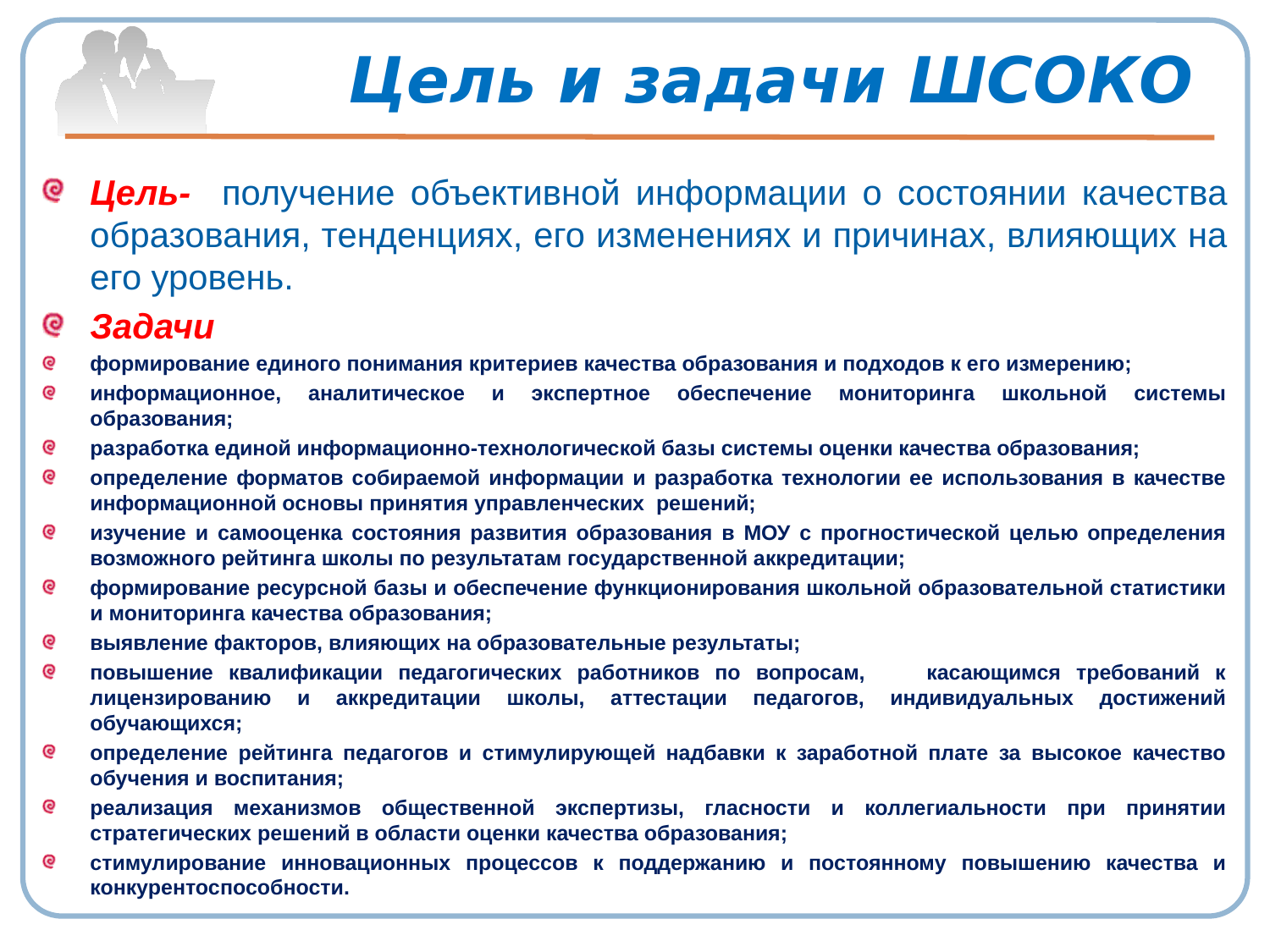

# Цель и задачи ШСОКО
Цель-  получение объективной информации о состоянии качества образования, тенденциях, его изменениях и причинах, влияющих на его уровень.
Задачи
формирование единого понимания критериев качества образования и подходов к его измерению;
информационное, аналитическое и экспертное обеспечение мониторинга школьной системы образования;
разработка единой информационно-технологической базы системы оценки качества образования;
определение форматов собираемой информации и разработка технологии ее использования в качестве информационной основы принятия управленческих  решений;
изучение и самооценка состояния развития образования в МОУ с прогностической целью определения возможного рейтинга школы по результатам государственной аккредитации;
формирование ресурсной базы и обеспечение функционирования школьной образовательной статистики и мониторинга качества образования;
выявление факторов, влияющих на образовательные результаты;
повышение квалификации педагогических работников по вопросам,    касающимся требований к лицензированию и аккредитации школы, аттестации педагогов, индивидуальных достижений обучающихся;
определение рейтинга педагогов и стимулирующей надбавки к заработной плате за высокое качество обучения и воспитания;
реализация механизмов общественной экспертизы, гласности и коллегиальности при принятии стратегических решений в области оценки качества образования;
стимулирование инновационных процессов к поддержанию и постоянному повышению качества и конкурентоспособности.